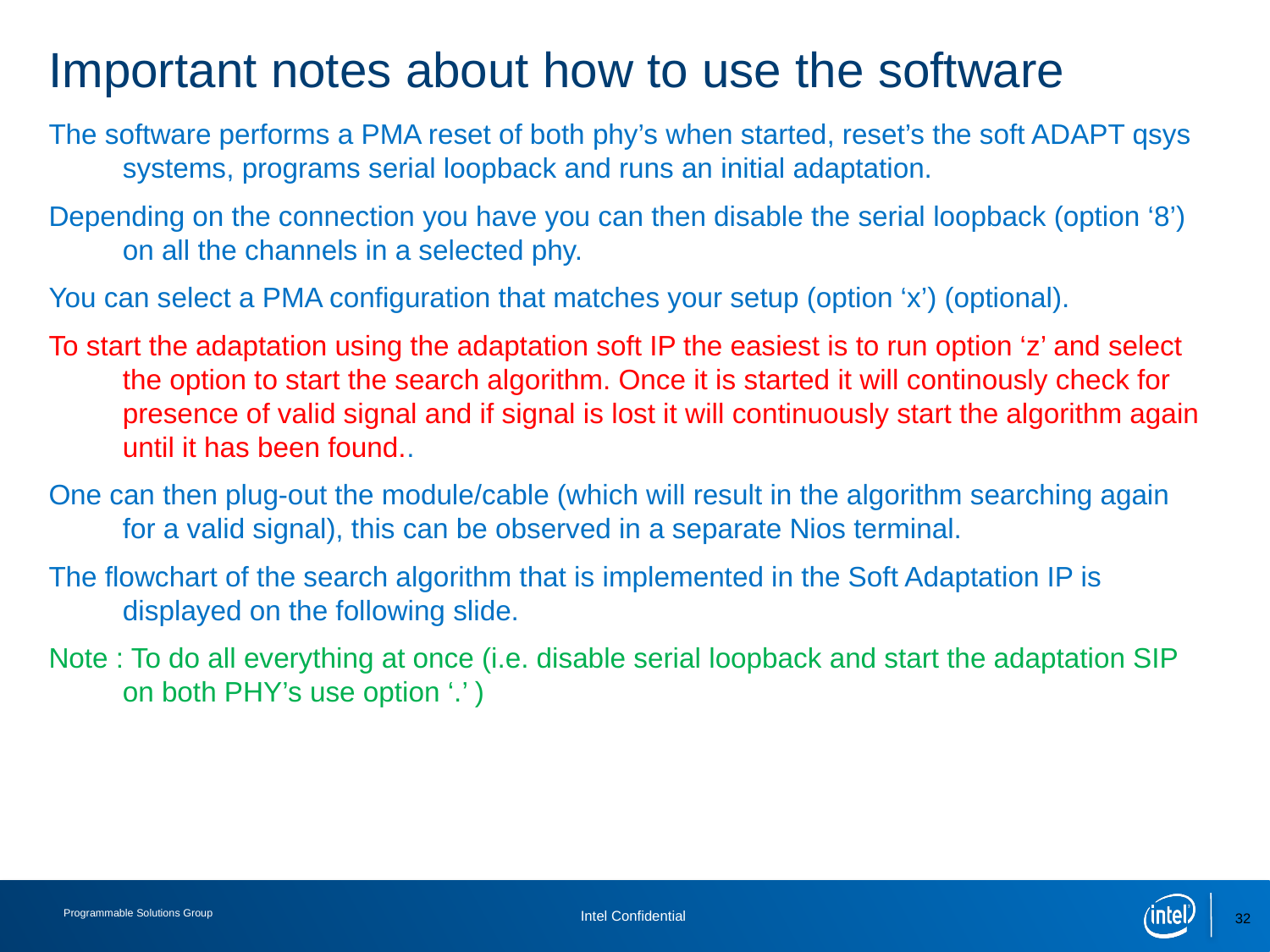

# Important notes about how to use the software
The software performs a PMA reset of both phy’s when started, reset’s the soft ADAPT qsys systems, programs serial loopback and runs an initial adaptation.
Depending on the connection you have you can then disable the serial loopback (option ‘8’) on all the channels in a selected phy.
You can select a PMA configuration that matches your setup (option ‘x’) (optional).
To start the adaptation using the adaptation soft IP the easiest is to run option ‘z’ and select the option to start the search algorithm. Once it is started it will continously check for presence of valid signal and if signal is lost it will continuously start the algorithm again until it has been found..
One can then plug-out the module/cable (which will result in the algorithm searching again for a valid signal), this can be observed in a separate Nios terminal.
The flowchart of the search algorithm that is implemented in the Soft Adaptation IP is displayed on the following slide.
Note : To do all everything at once (i.e. disable serial loopback and start the adaptation SIP on both PHY’s use option ‘.’ )

32